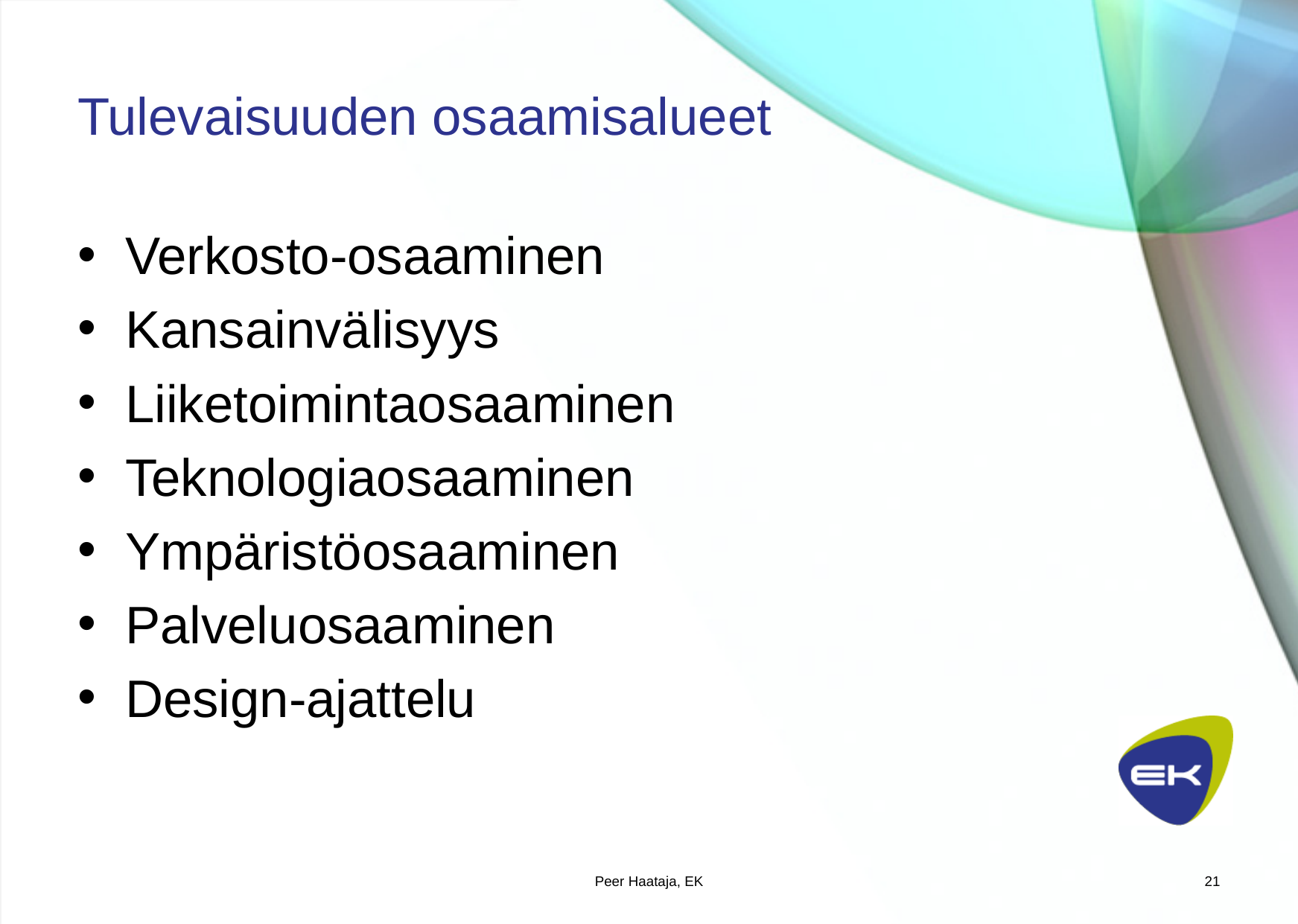

# Tulevaisuuden osaamisalueet
Verkosto-osaaminen
Kansainvälisyys
Liiketoimintaosaaminen
Teknologiaosaaminen
Ympäristöosaaminen
Palveluosaaminen
Design-ajattelu

Peer Haataja, EK
21